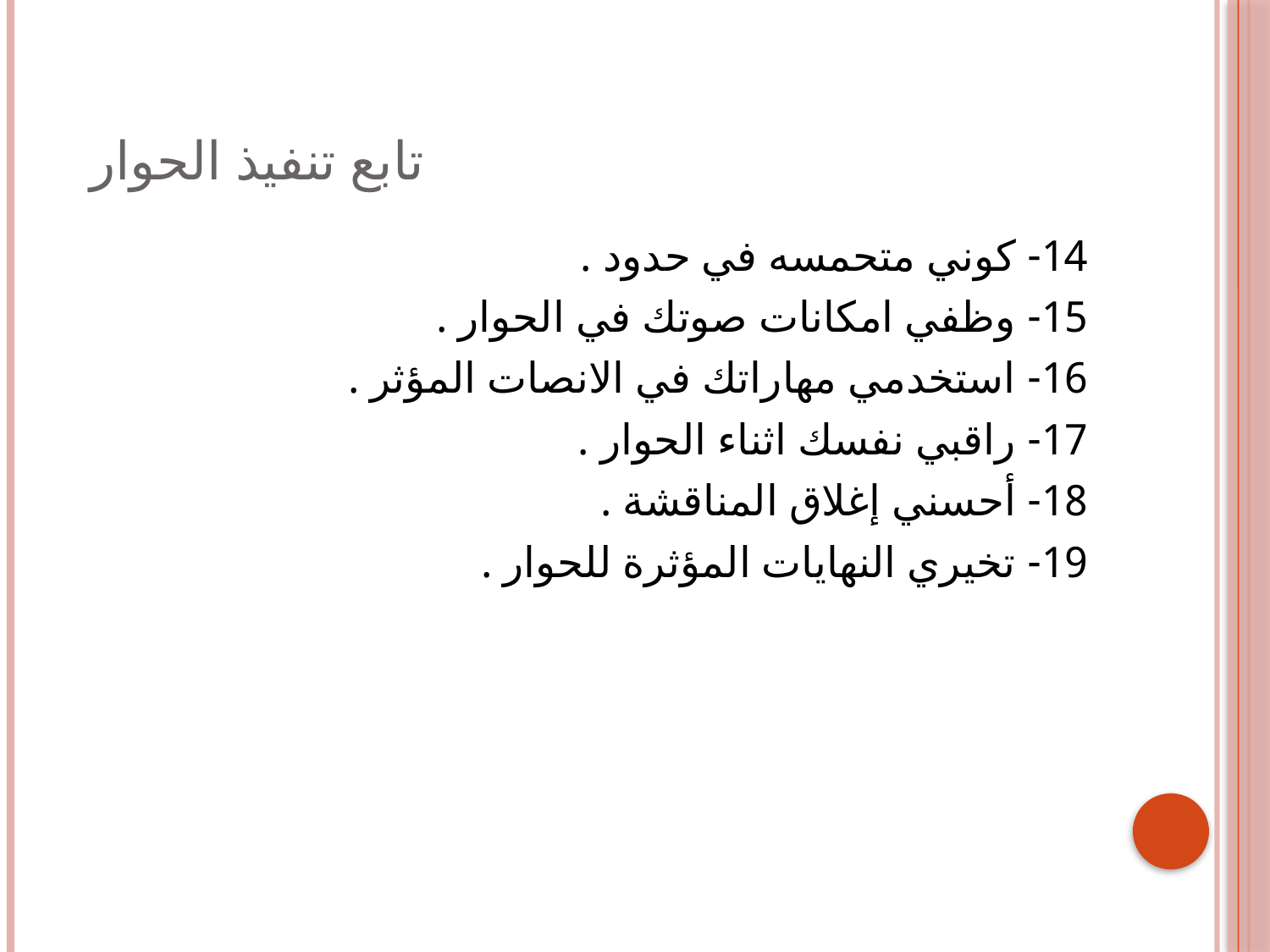

# تابع تنفيذ الحوار
14- كوني متحمسه في حدود .
15- وظفي امكانات صوتك في الحوار .
16- استخدمي مهاراتك في الانصات المؤثر .
17- راقبي نفسك اثناء الحوار .
18- أحسني إغلاق المناقشة .
19- تخيري النهايات المؤثرة للحوار .